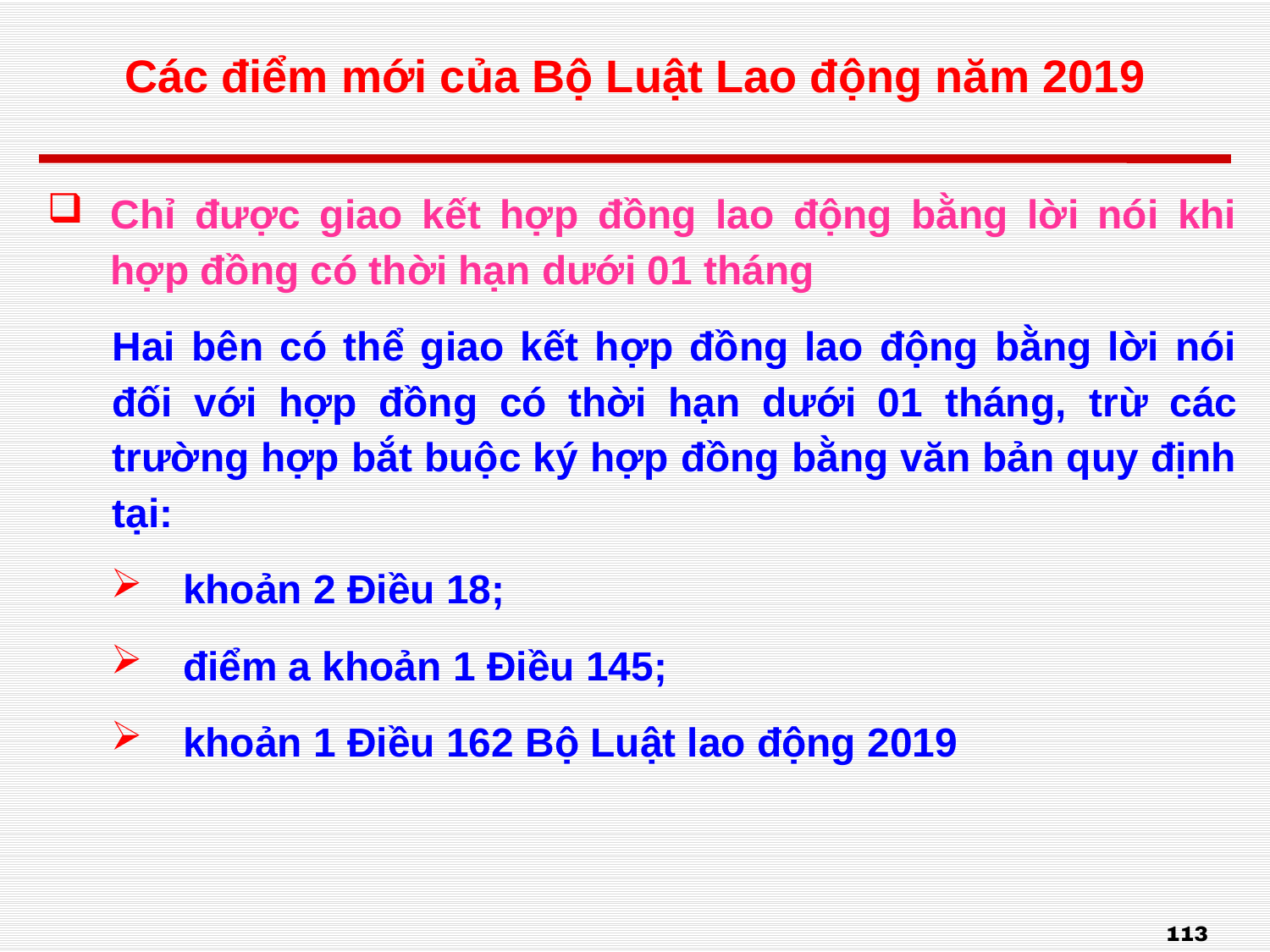

# Các điểm mới của Bộ Luật Lao động năm 2019
Chỉ được giao kết hợp đồng lao động bằng lời nói khi hợp đồng có thời hạn dưới 01 tháng
Hai bên có thể giao kết hợp đồng lao động bằng lời nói đối với hợp đồng có thời hạn dưới 01 tháng, trừ các trường hợp bắt buộc ký hợp đồng bằng văn bản quy định tại:
khoản 2 Điều 18;
điểm a khoản 1 Điều 145;
khoản 1 Điều 162 Bộ Luật lao động 2019